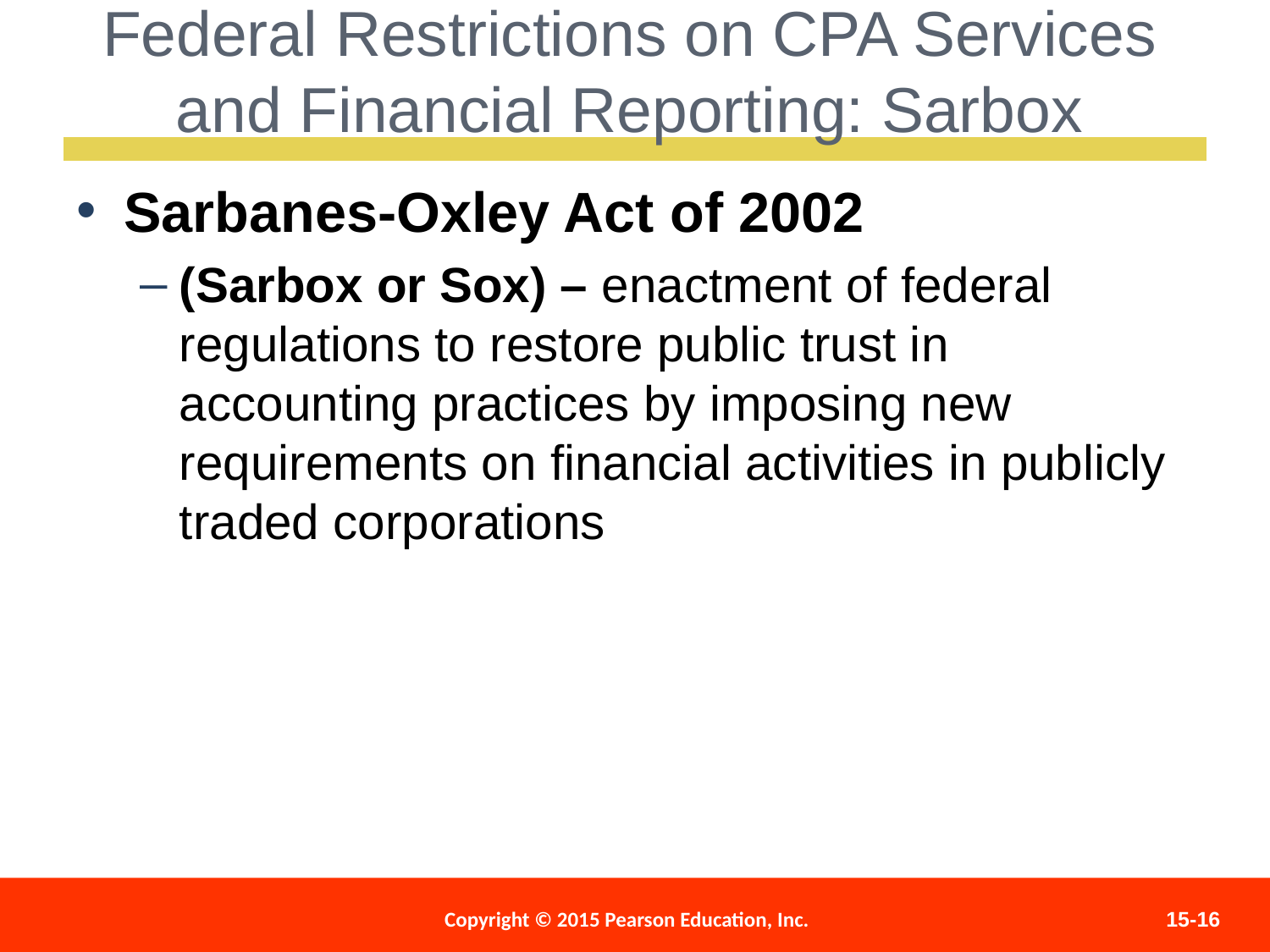

Federal Restrictions on CPA Services
and Financial Reporting: Sarbox
Sarbanes-Oxley Act of 2002
(Sarbox or Sox) – enactment of federal regulations to restore public trust in accounting practices by imposing new requirements on financial activities in publicly traded corporations